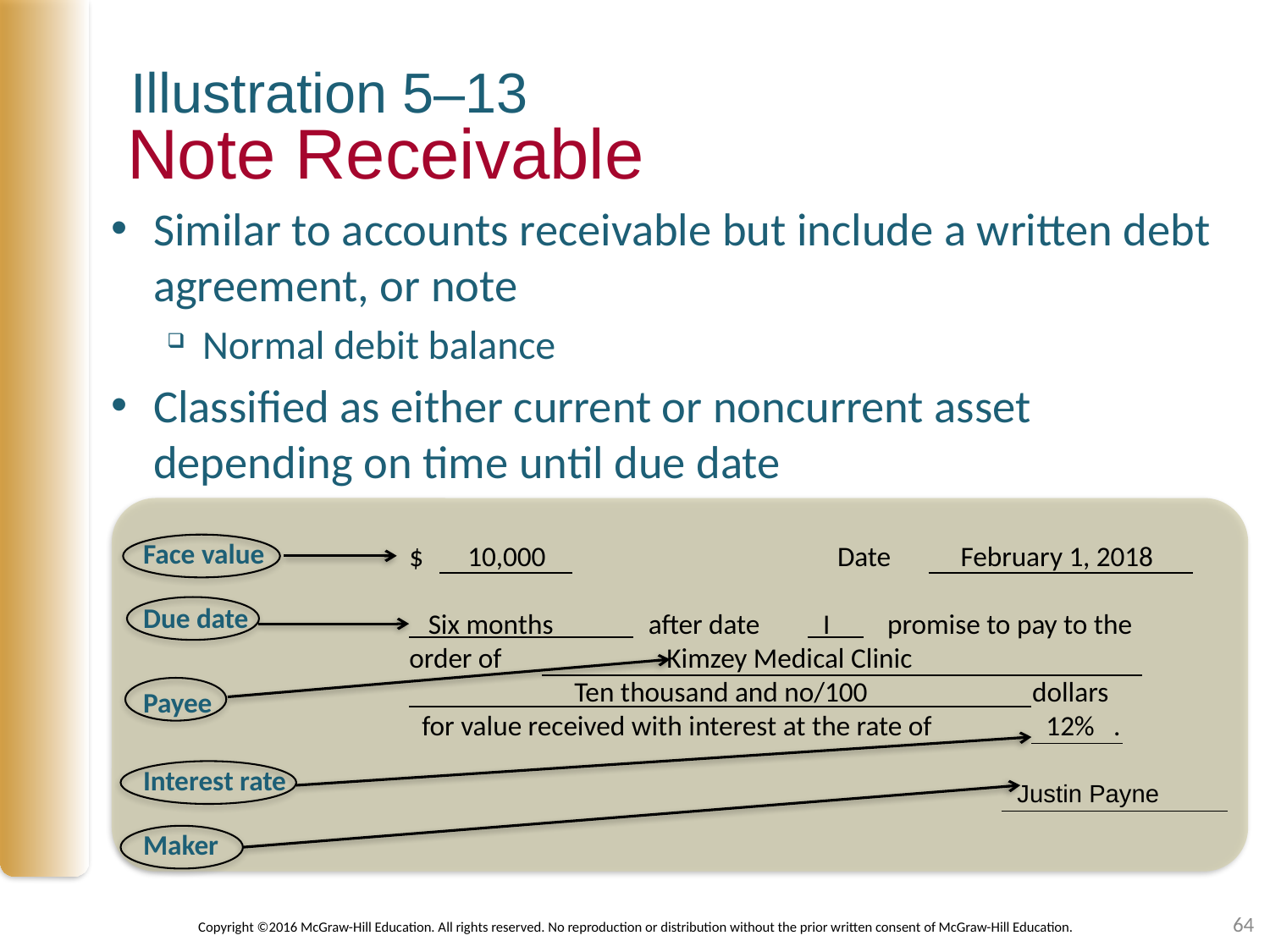

Illustration 5–13
# Note Receivable
Similar to accounts receivable but include a written debt agreement, or note
Normal debit balance
Classified as either current or noncurrent asset depending on time until due date

Face value

Due date

Payee

Interest rate

Maker
$       10,000                                              Date           February 1, 2018

   Six months               after date          I         promise to pay to the
order of                          Kimzey Medical Clinic
                          Ten thousand and no/100                          dollars
  for value received with interest at the rate of                  12%   .

Justin Payne